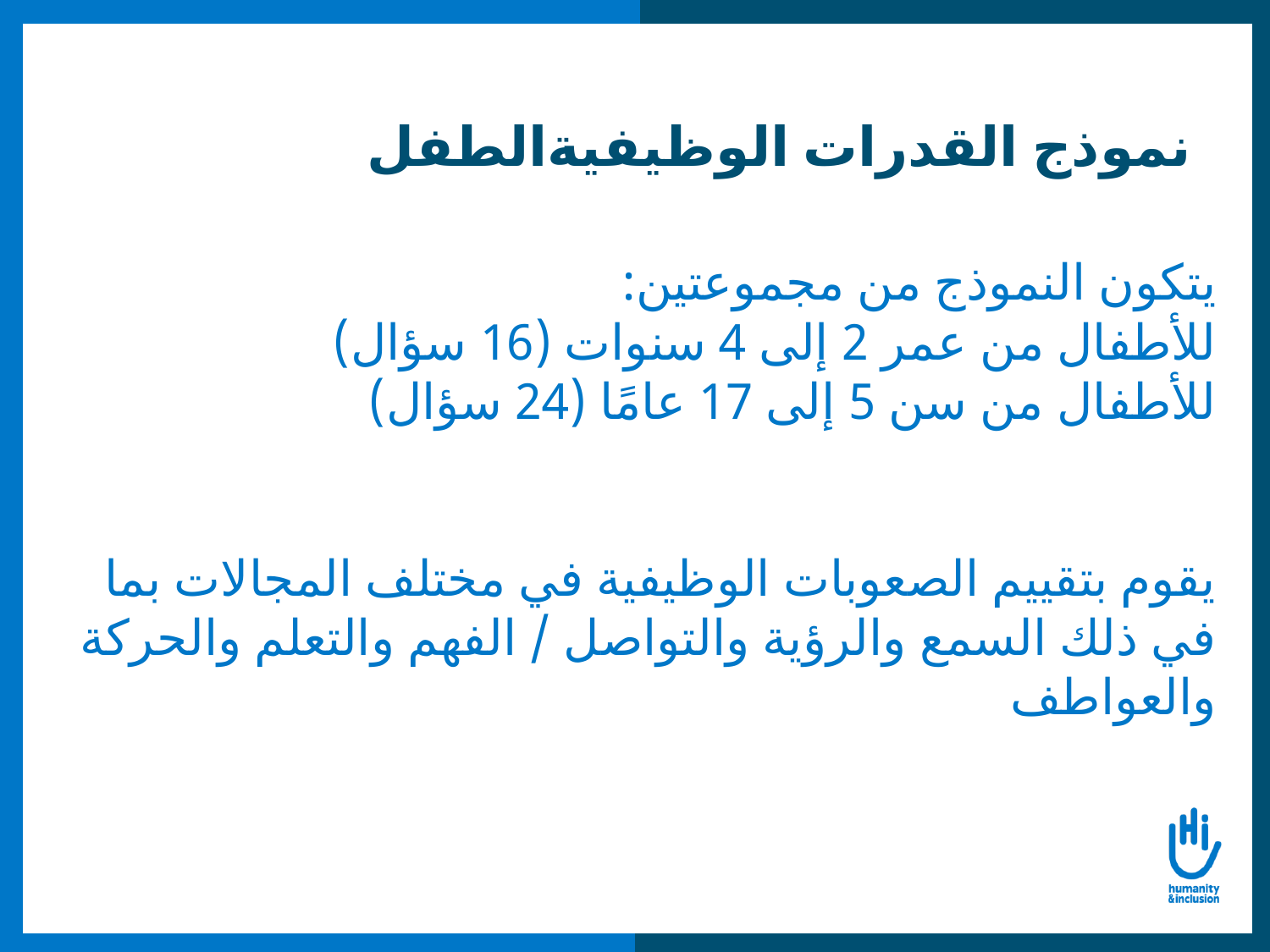

# نموذج القدرات الوظيفيةالطفل
يتكون النموذج من مجموعتين:
للأطفال من عمر 2 إلى 4 سنوات (16 سؤال)
للأطفال من سن 5 إلى 17 عامًا (24 سؤال)

يقوم بتقييم الصعوبات الوظيفية في مختلف المجالات بما في ذلك السمع والرؤية والتواصل / الفهم والتعلم والحركة والعواطف